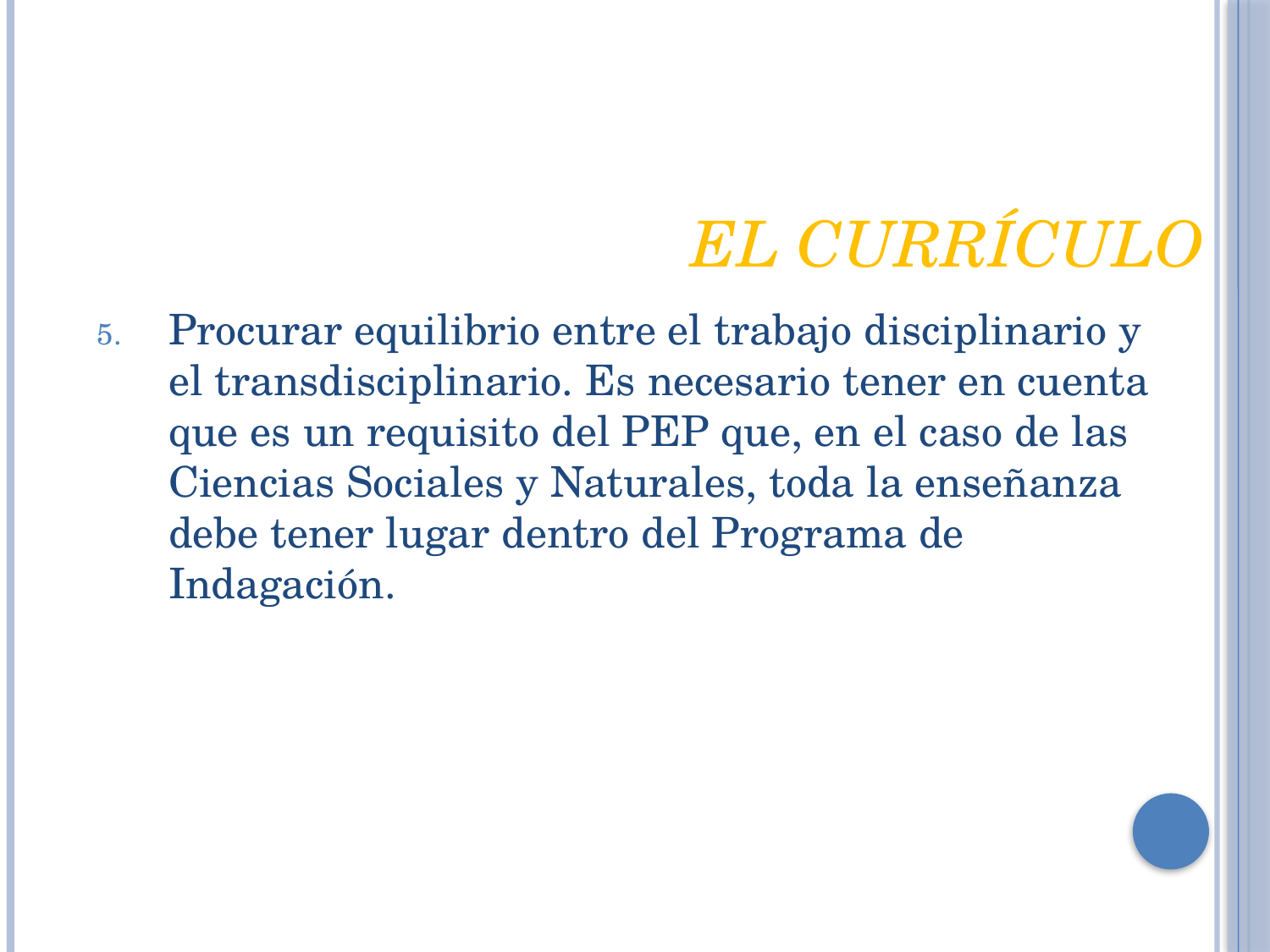

# El Currículo
Procurar equilibrio entre el trabajo disciplinario y el transdisciplinario. Es necesario tener en cuenta que es un requisito del PEP que, en el caso de las Ciencias Sociales y Naturales, toda la enseñanza debe tener lugar dentro del Programa de Indagación.